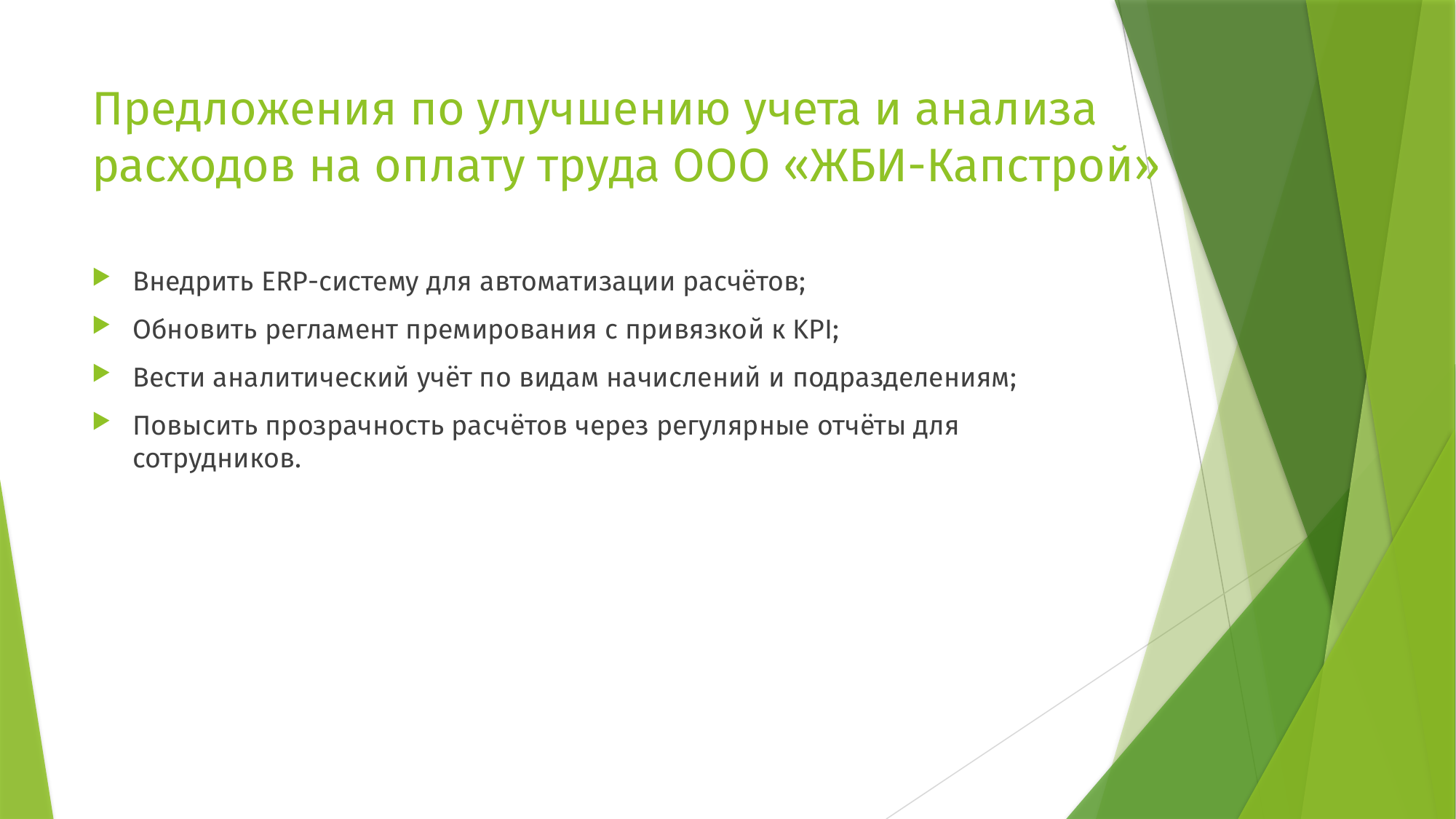

# Предложения по улучшению учета и анализа расходов на оплату труда ООО «ЖБИ-Капстрой»
Внедрить ERP-систему для автоматизации расчётов;
Обновить регламент премирования с привязкой к KPI;
Вести аналитический учёт по видам начислений и подразделениям;
Повысить прозрачность расчётов через регулярные отчёты для сотрудников.